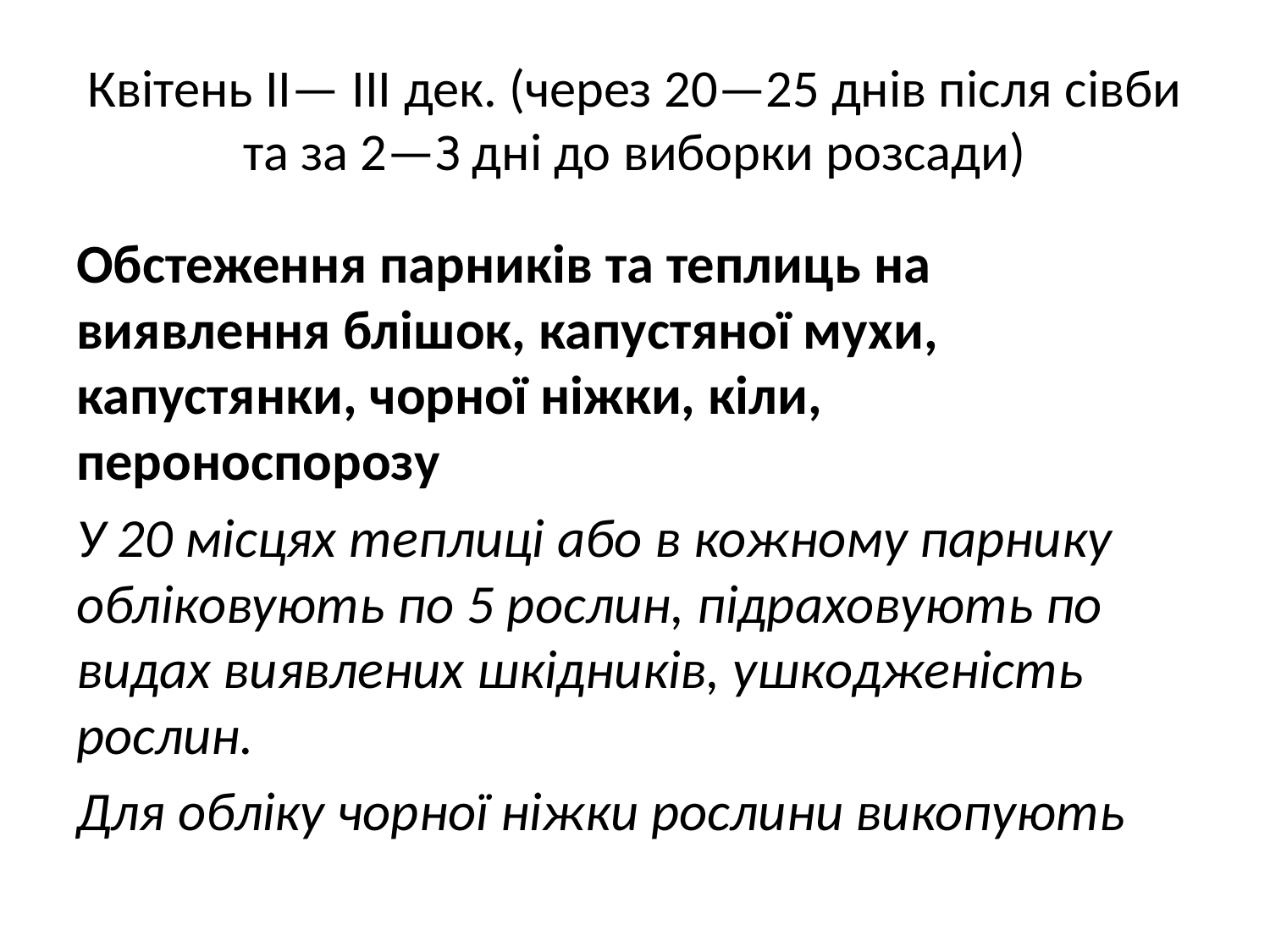

# Квітень II— III дек. (через 20—25 днів після сівби та за 2—З дні до виборки розсади)
Обстеження парників та теплиць на виявлення блішок, капустяної мухи, капустянки, чорної ніжки, кіли, пероноспорозу
У 20 місцях теплиці або в кожному парнику обліковують по 5 рослин, підраховують по видах виявлених шкідників, ушкодженість рослин.
Для обліку чорної ніжки рослини викопують